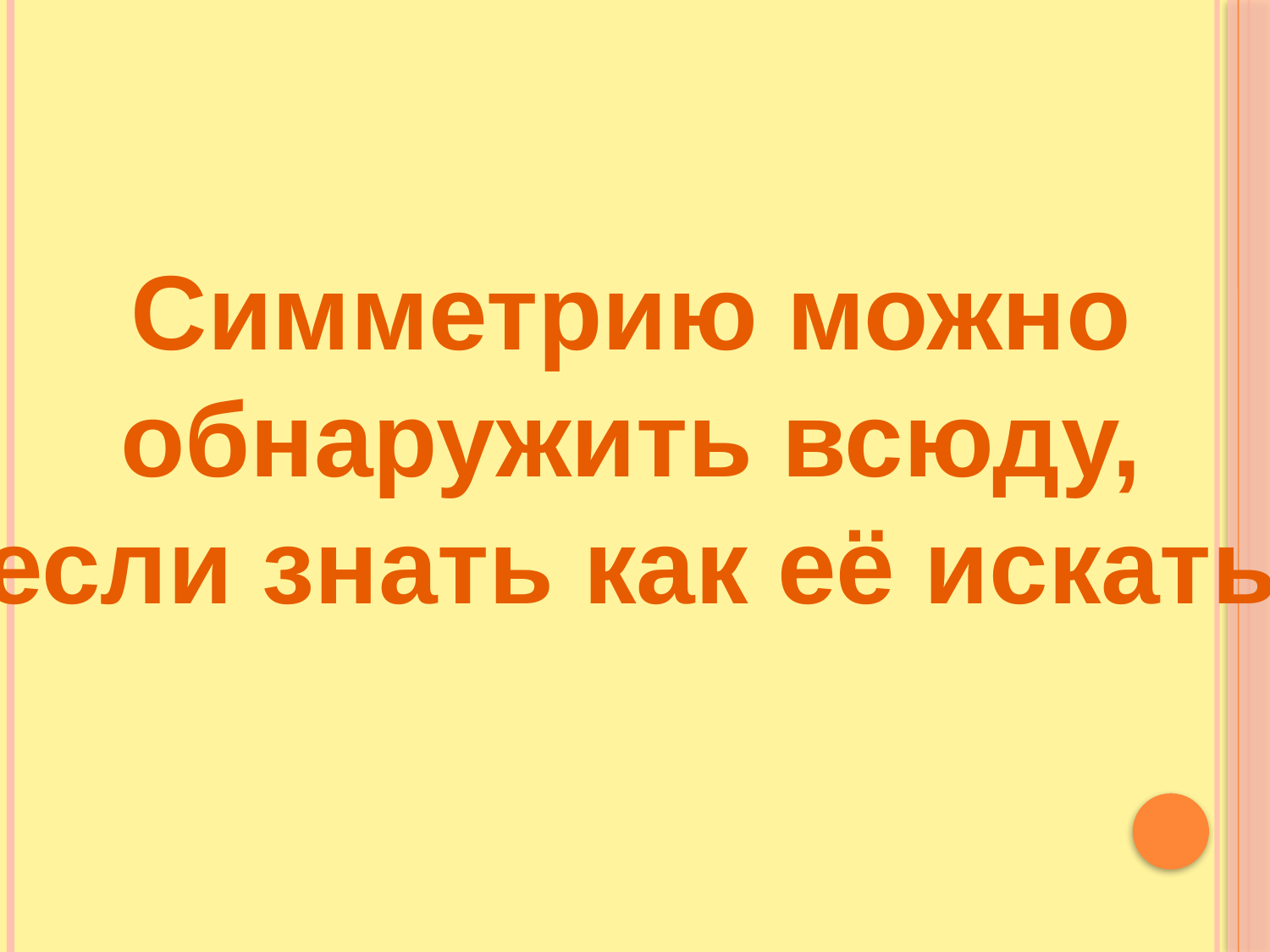

Симметрию можно
обнаружить всюду,
если знать как её искать.